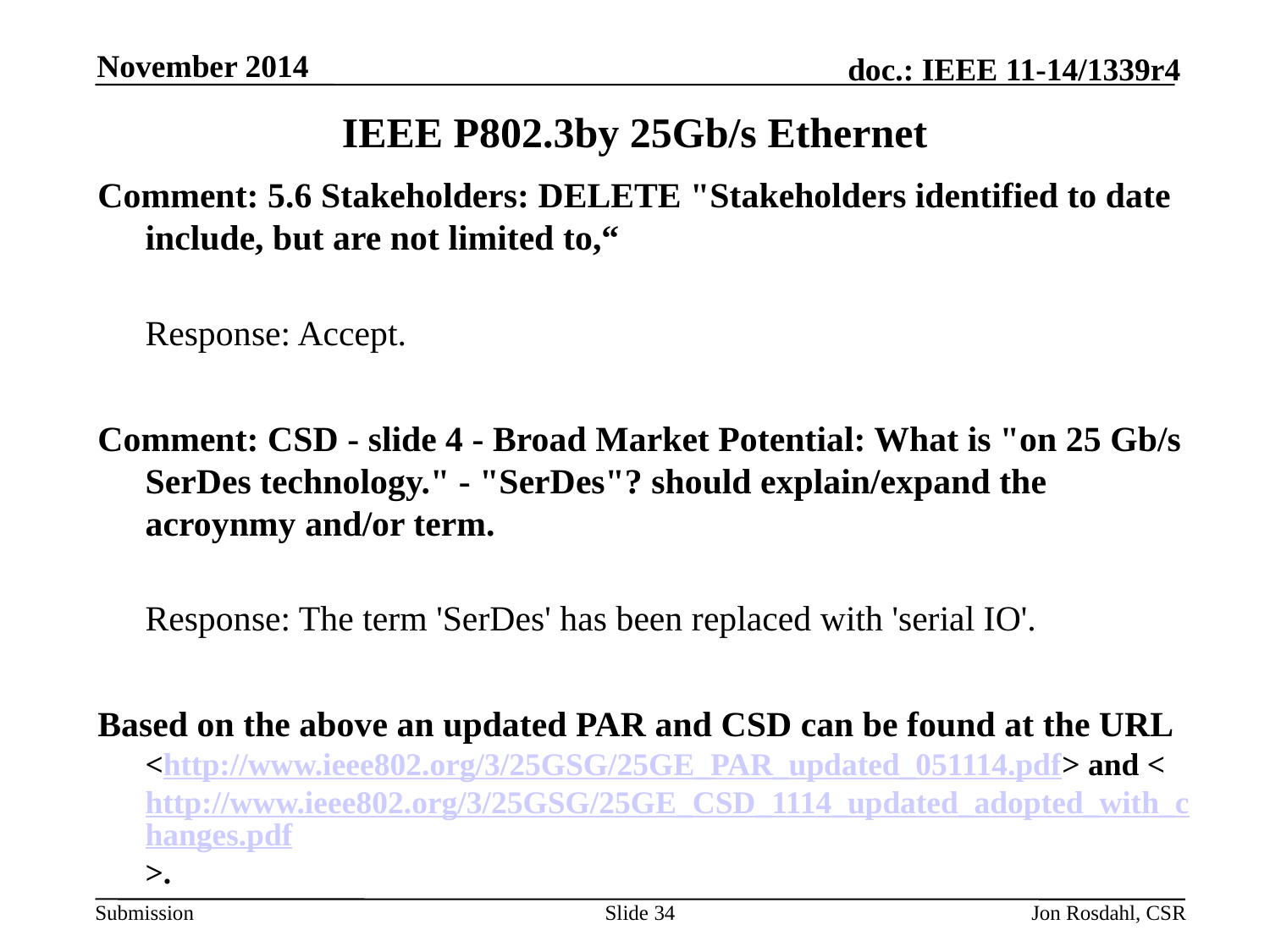

November 2014
# IEEE P802.3by 25Gb/s Ethernet
Comment: 5.6 Stakeholders: DELETE "Stakeholders identified to date include, but are not limited to,“
Response: Accept.

Comment: CSD - slide 4 - Broad Market Potential: What is "on 25 Gb/s SerDes technology." - "SerDes"? should explain/expand the acroynmy and/or term.
Response: The term 'SerDes' has been replaced with 'serial IO'.

Based on the above an updated PAR and CSD can be found at the URL <http://www.ieee802.org/3/25GSG/25GE_PAR_updated_051114.pdf> and <http://www.ieee802.org/3/25GSG/25GE_CSD_1114_updated_adopted_with_changes.pdf>.
Slide 34
Jon Rosdahl, CSR